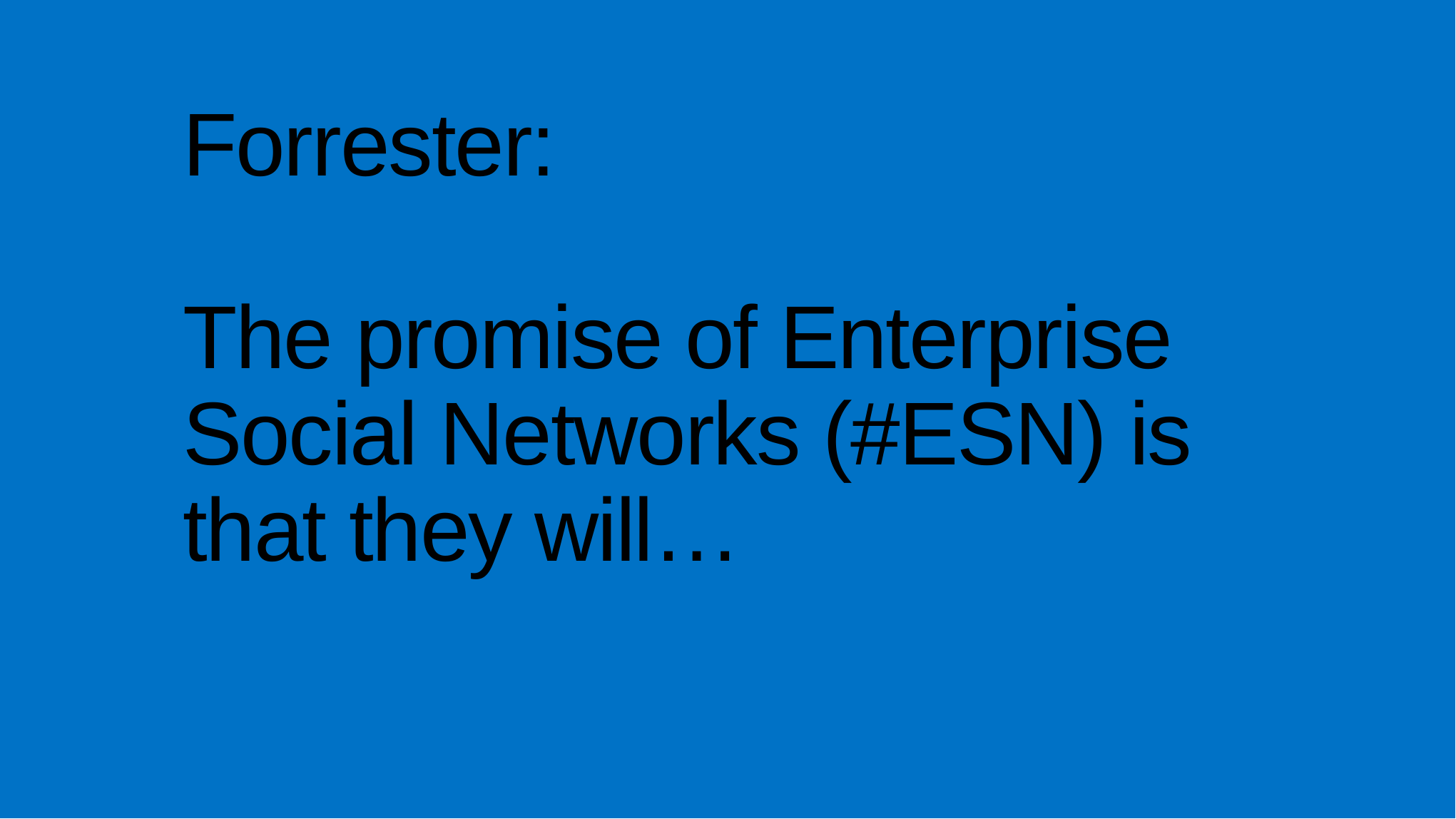

# Forrester: The promise of Enterprise Social Networks (#ESN) is that they will…